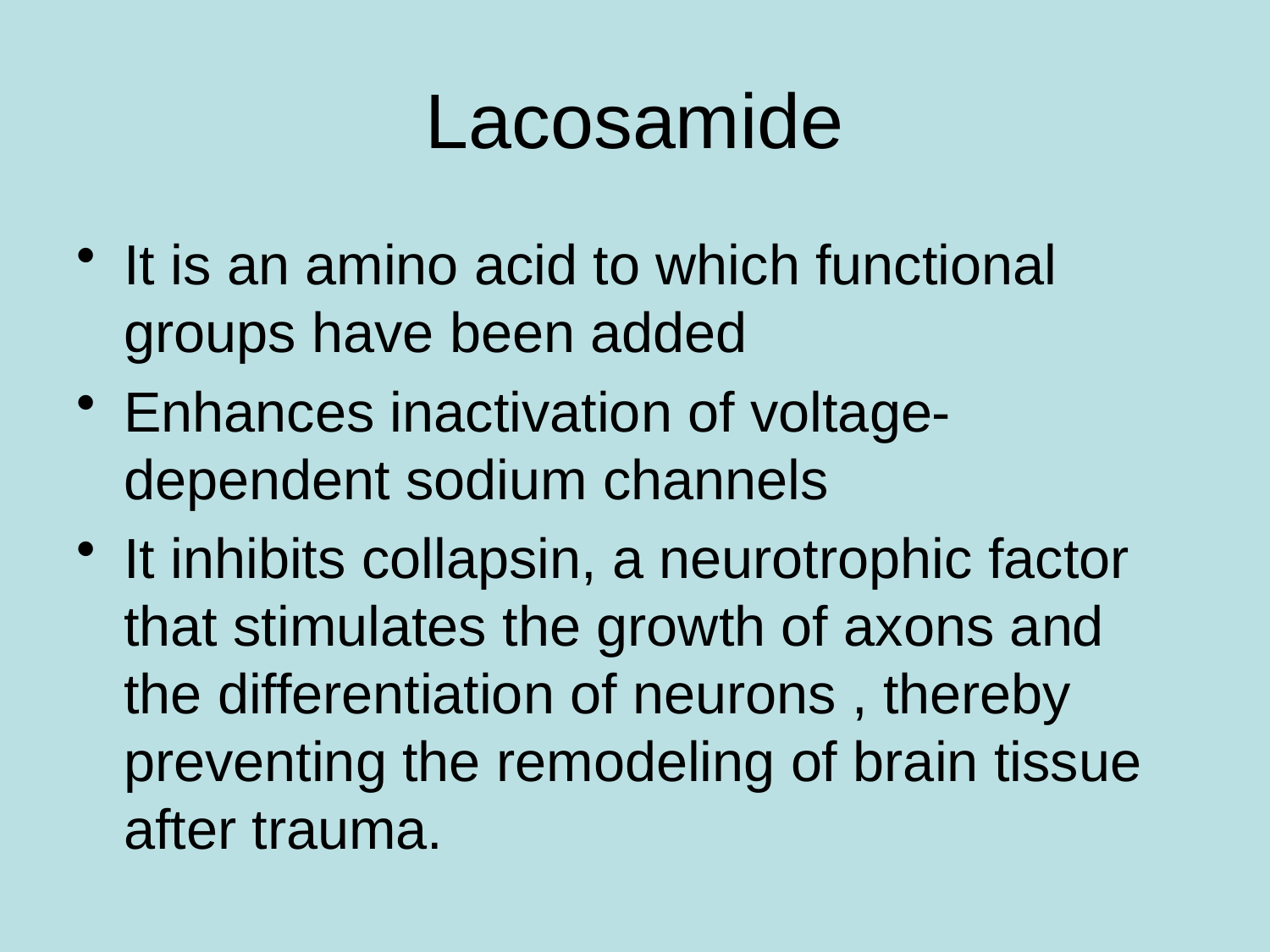

# Lacosamide
It is an amino acid to which functional groups have been added
Enhances inactivation of voltage- dependent sodium channels
It inhibits collapsin, a neurotrophic factor that stimulates the growth of axons and the differentiation of neurons , thereby preventing the remodeling of brain tissue after trauma.